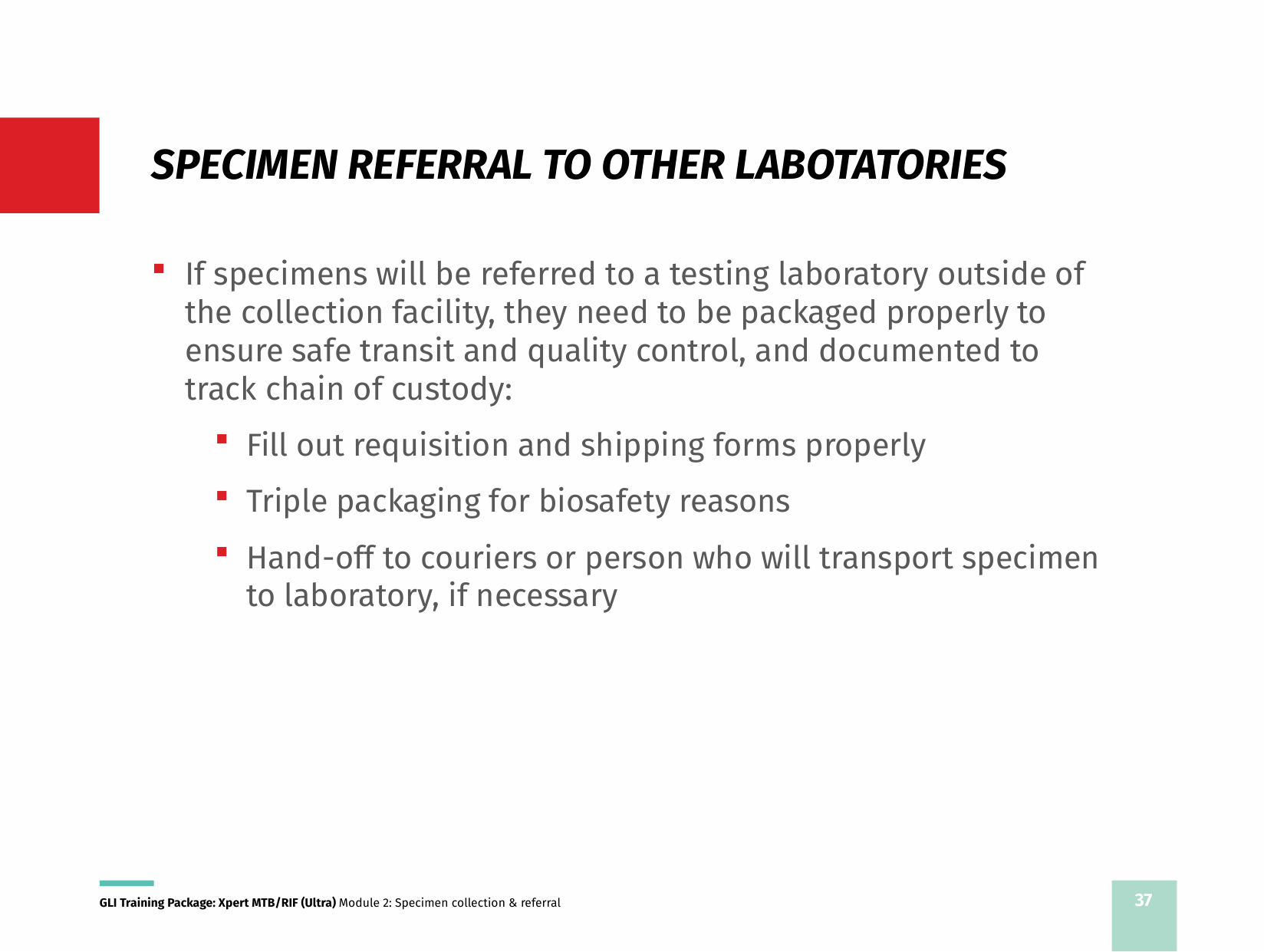

# SPECIMEN REFERRAL TO OTHER LABOTATORIES
If specimens will be referred to a testing laboratory outside of the collection facility, they need to be packaged properly to ensure safe transit and quality control, and documented to track chain of custody:
Fill out requisition and shipping forms properly
Triple packaging for biosafety reasons
Hand-off to couriers or person who will transport specimen to laboratory, if necessary